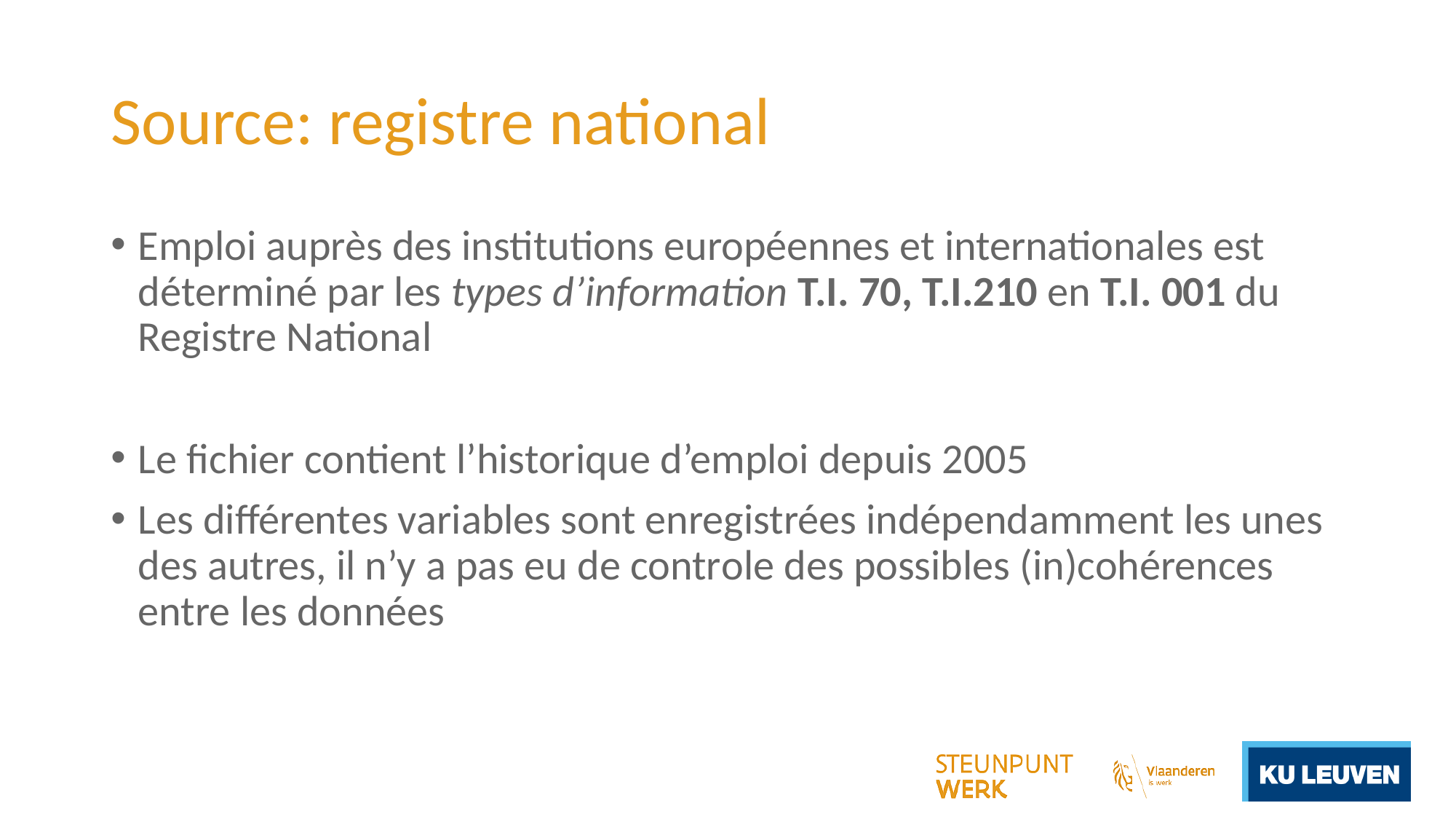

# Source: registre national
Emploi auprès des institutions européennes et internationales est déterminé par les types d’information T.I. 70, T.I.210 en T.I. 001 du Registre National

Le fichier contient l’historique d’emploi depuis 2005
Les différentes variables sont enregistrées indépendamment les unes des autres, il n’y a pas eu de controle des possibles (in)cohérences entre les données